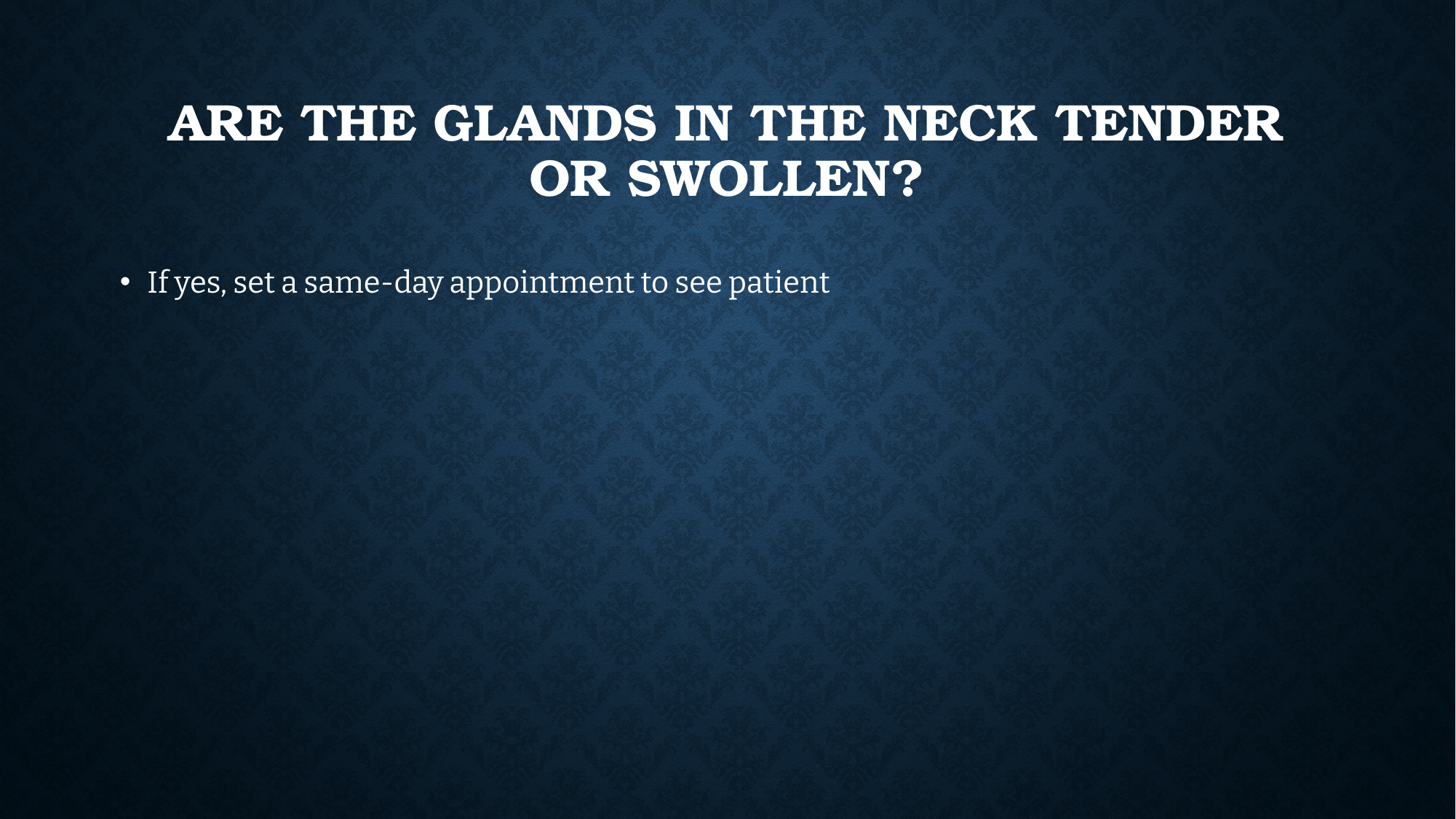

# Are the glands in the neck tender or swollen?
If yes, set a same-day appointment to see patient